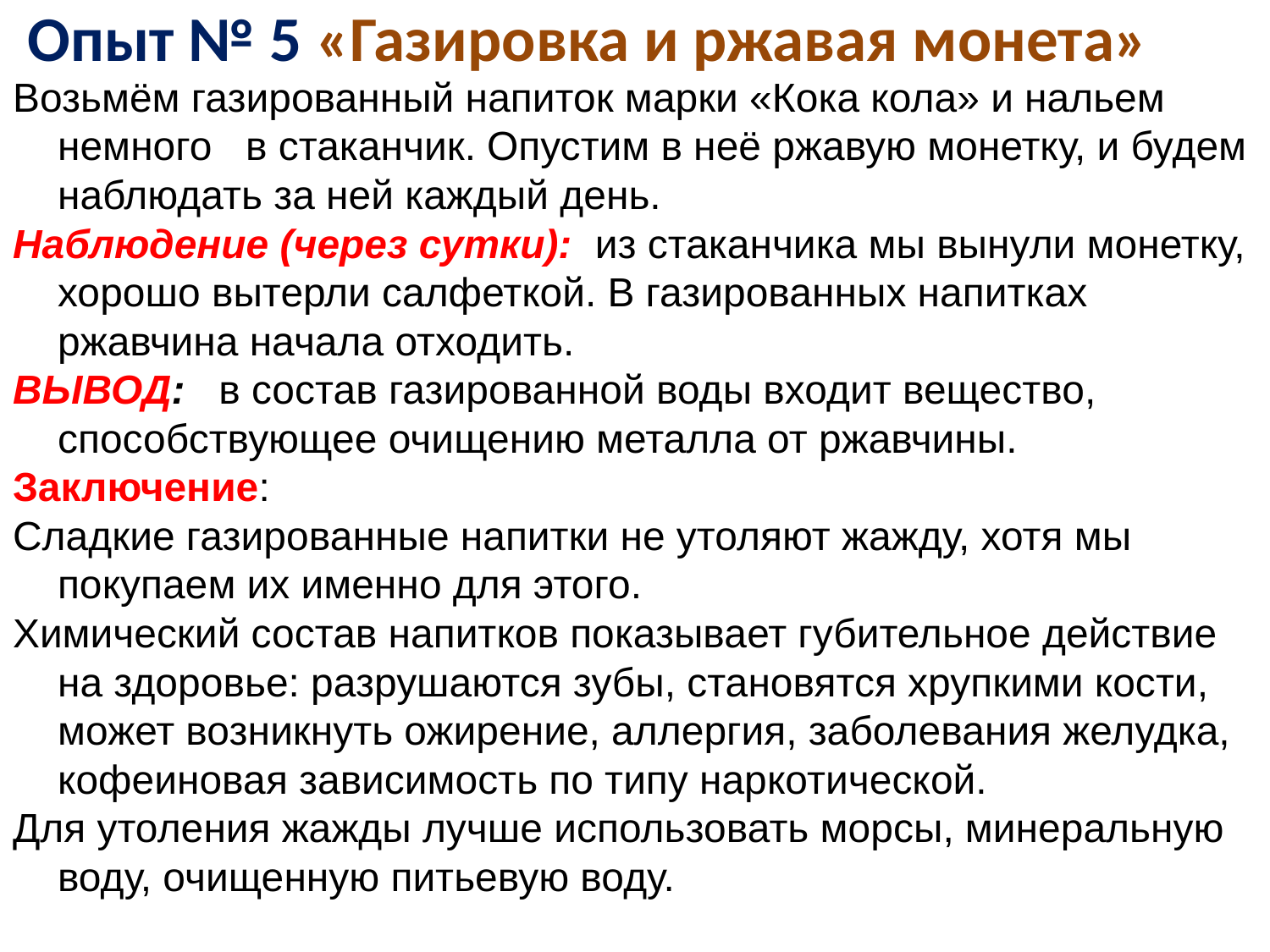

Опыт № 5 «Газировка и ржавая монета»

Возьмём газированный напиток марки «Кока кола» и нальем немного   в стаканчик. Опустим в неё ржавую монетку, и будем наблюдать за ней каждый день.
Наблюдение (через сутки):  из стаканчика мы вынули монетку, хорошо вытерли салфеткой. В газированных напитках ржавчина начала отходить.
ВЫВОД:   в состав газированной воды входит вещество, способствующее очищению металла от ржавчины.
Заключение:
Сладкие газированные напитки не утоляют жажду, хотя мы покупаем их именно для этого.
Химический состав напитков показывает губительное действие на здоровье: разрушаются зубы, становятся хрупкими кости, может возникнуть ожирение, аллергия, заболевания желудка, кофеиновая зависимость по типу наркотической.
Для утоления жажды лучше использовать морсы, минеральную воду, очищенную питьевую воду.